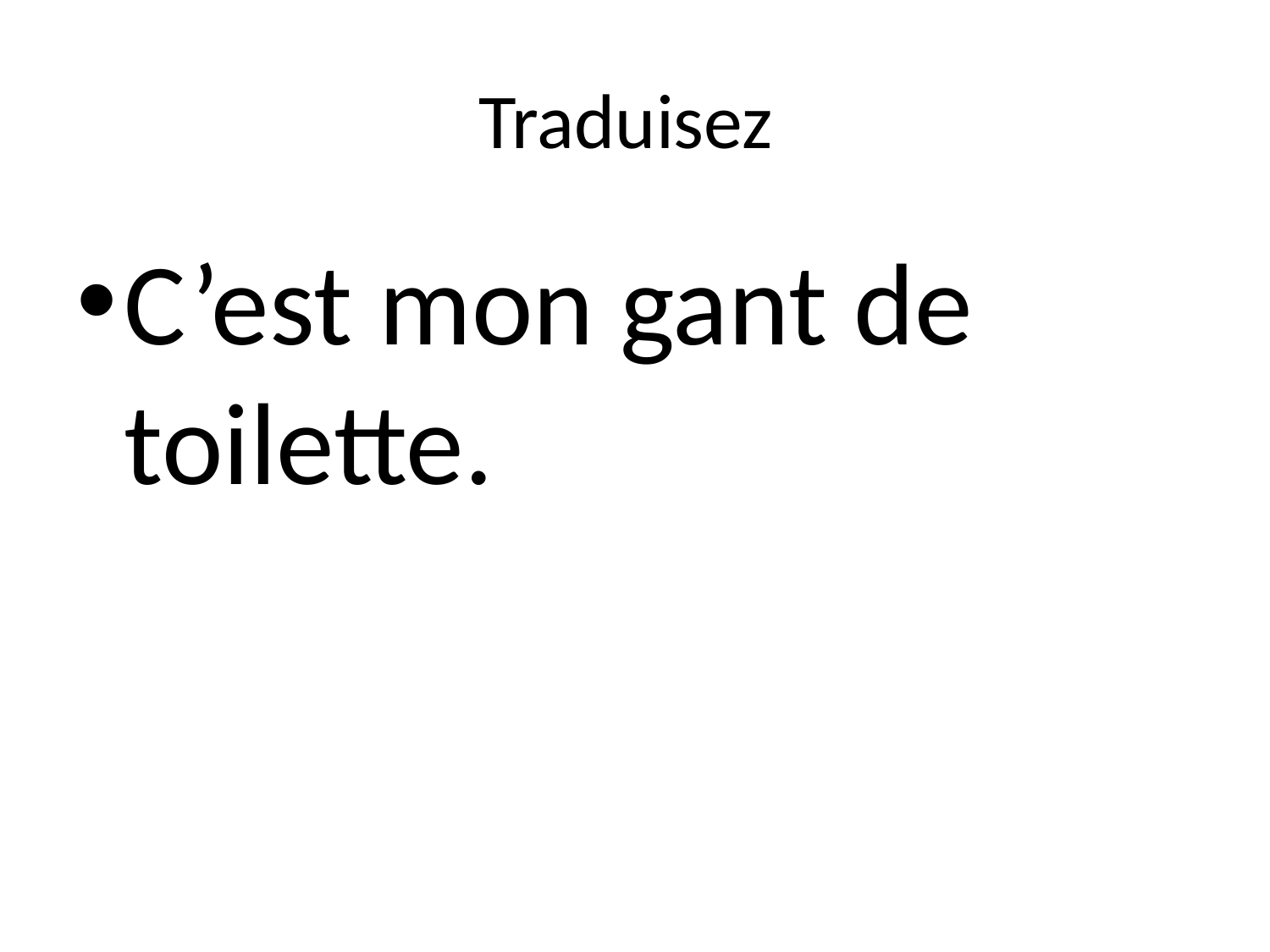

# Traduisez
C’est mon gant de toilette.